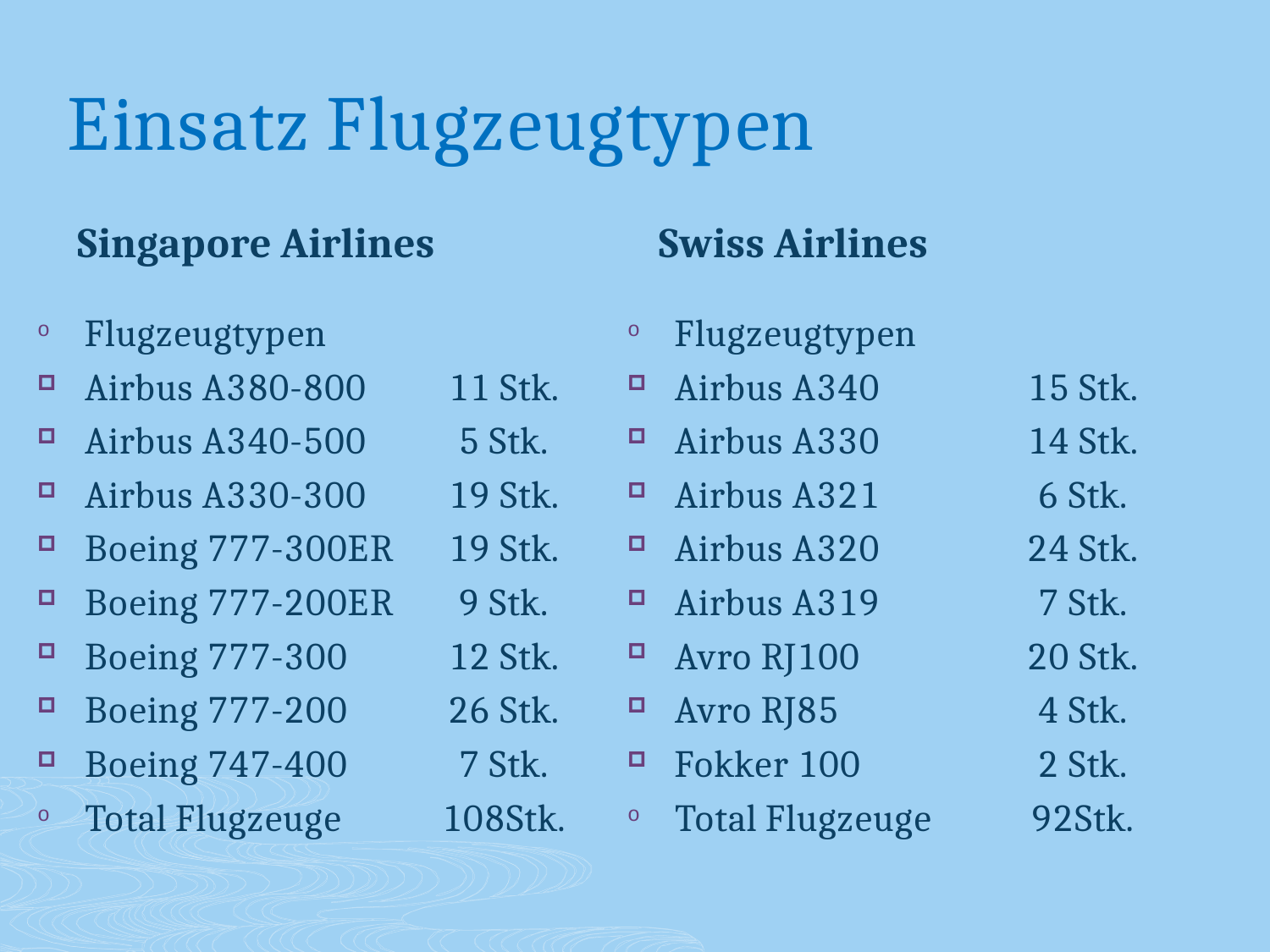

Einsatz Flugzeugtypen
Singapore Airlines
Swiss Airlines
Flugzeugtypen
Airbus A380-800	11 Stk.
Airbus A340-500	5 Stk.
Airbus A330-300	19 Stk.
Boeing 777-300ER	19 Stk.
Boeing 777-200ER	9 Stk.
Boeing 777-300	12 Stk.
Boeing 777-200	26 Stk.
Boeing 747-400	7 Stk.
Total Flugzeuge	108Stk.
Flugzeugtypen
Airbus A340	15 Stk.
Airbus A330	14 Stk.
Airbus A321	6 Stk.
Airbus A320	24 Stk.
Airbus A319	7 Stk.
Avro RJ100	20 Stk.
Avro RJ85	4 Stk.
Fokker 100	2 Stk.
Total Flugzeuge	92Stk.